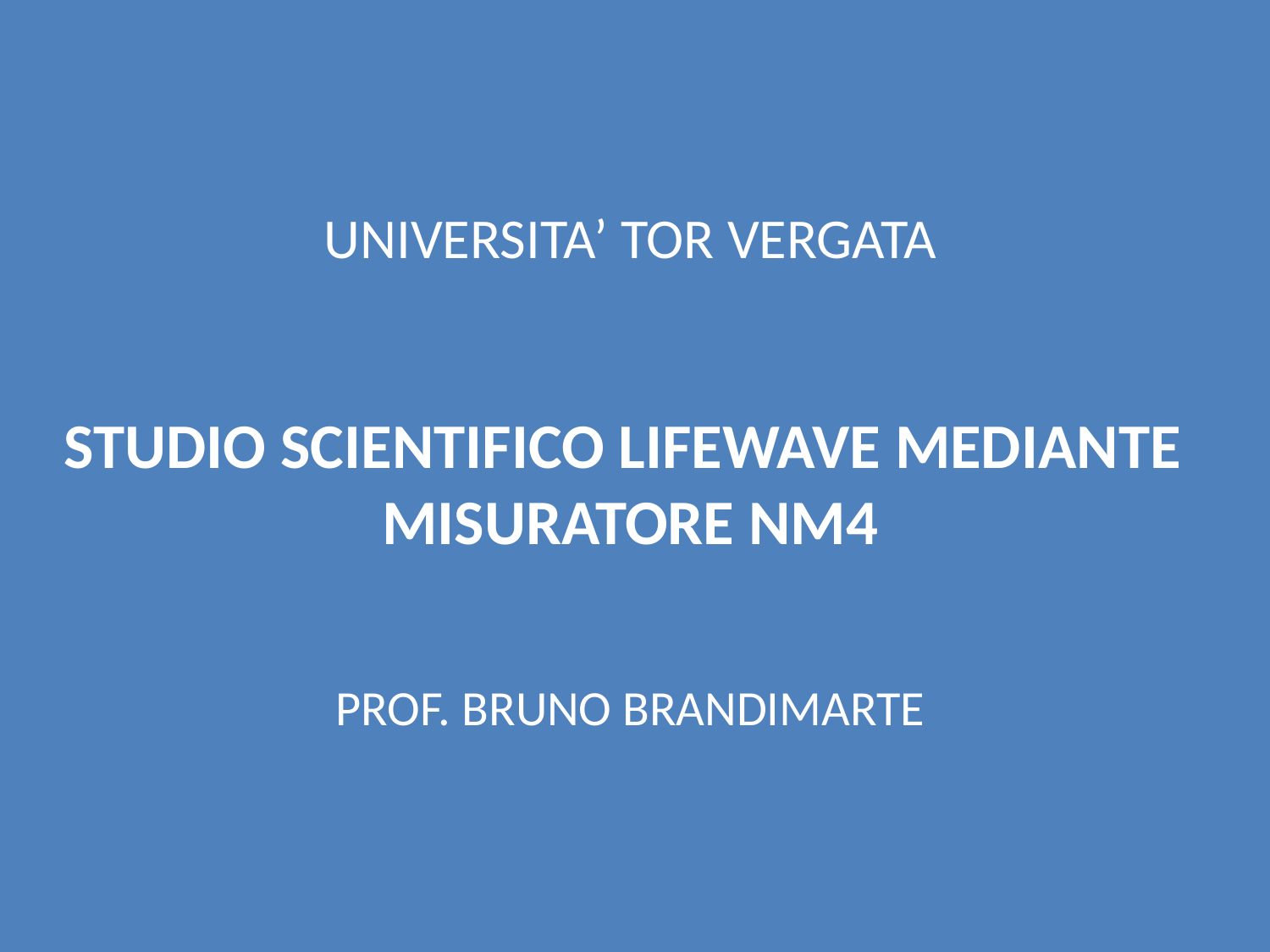

UNIVERSITA’ TOR VERGATA

STUDIO SCIENTIFICO LIFEWAVE MEDIANTE
MISURATORE NM4

PROF. BRUNO BRANDIMARTE